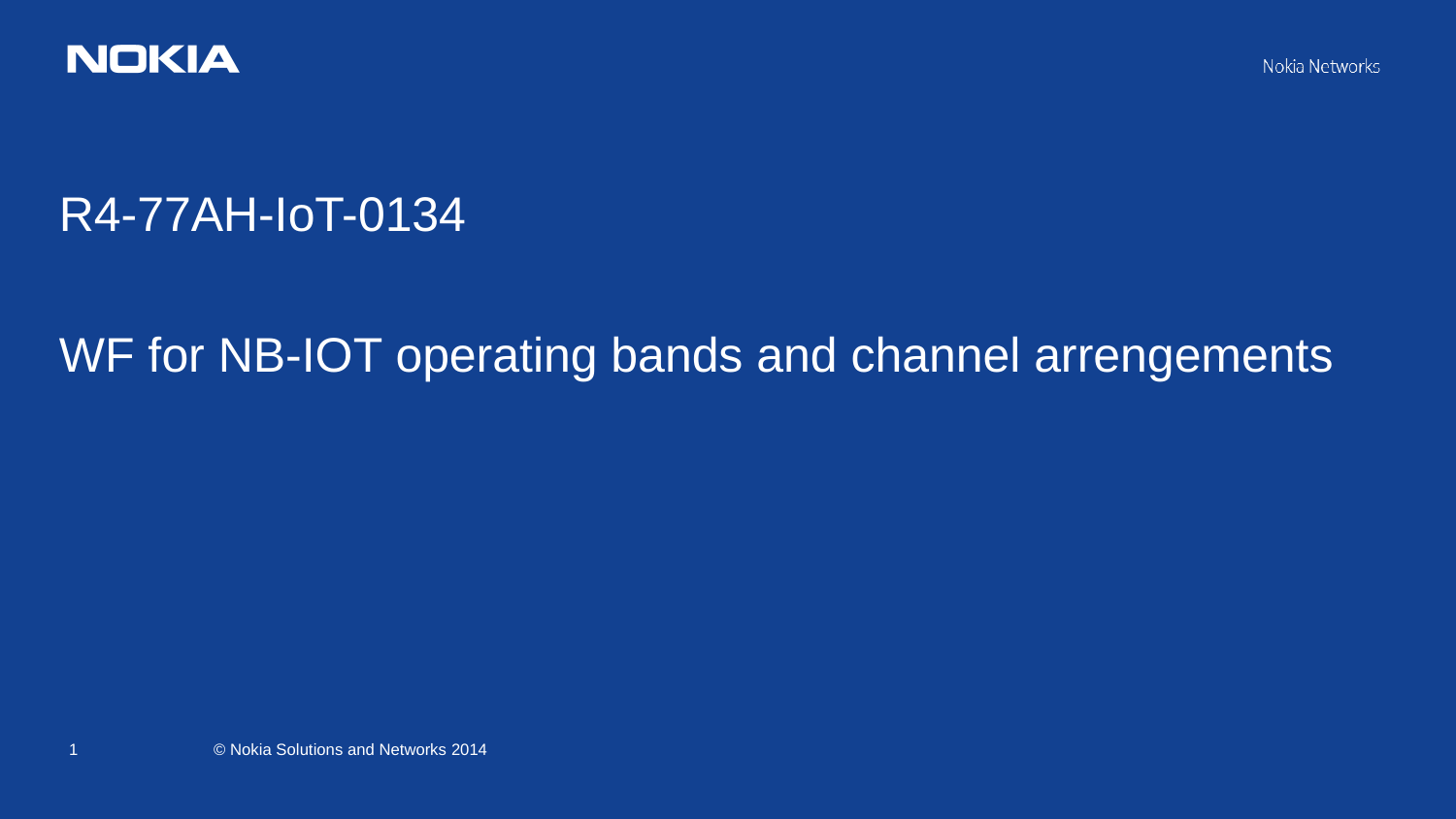

R4-77AH-IoT-0134

WF for NB-IOT operating bands and channel arrengements